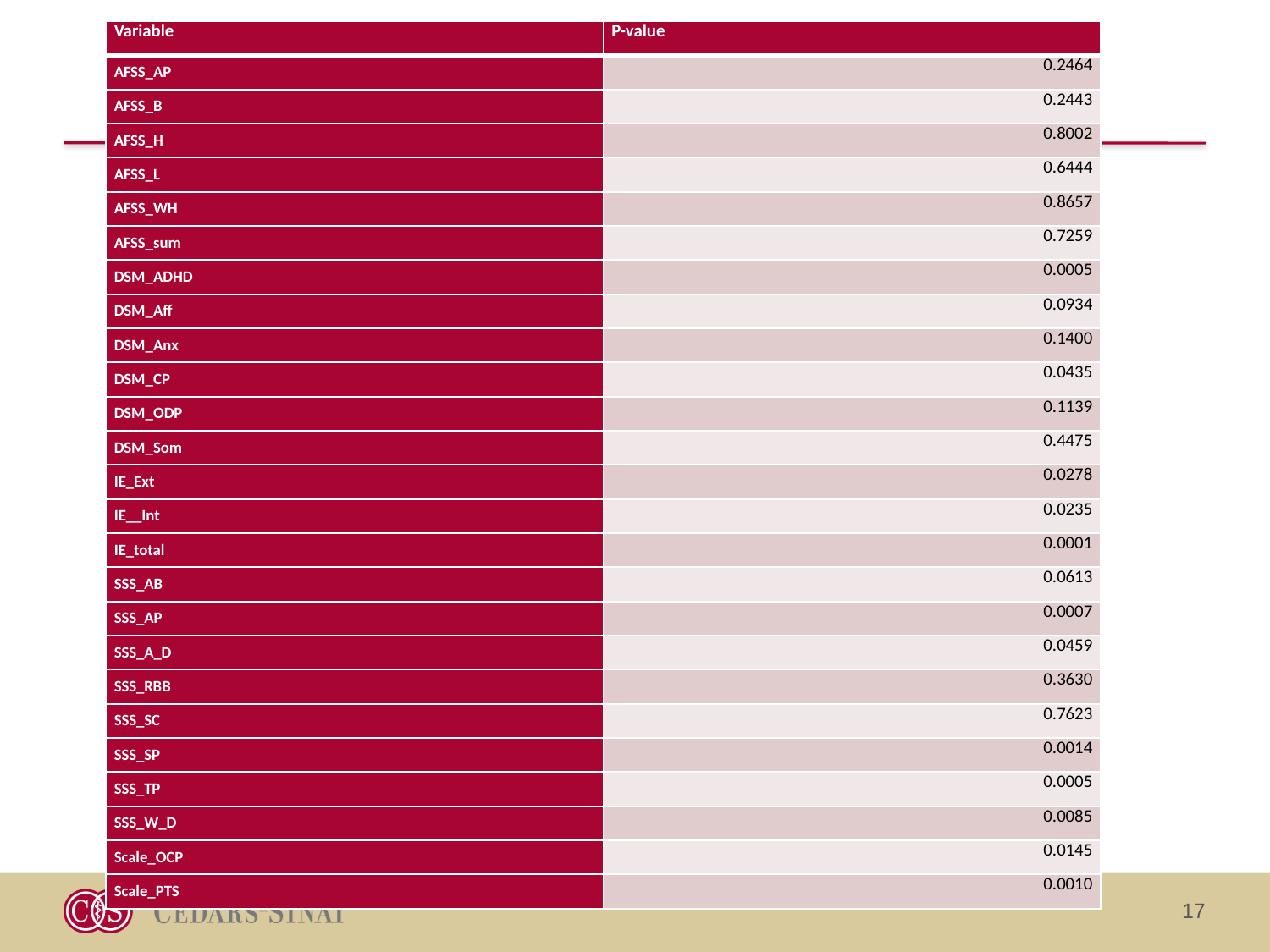

| Variable | P-value |
| --- | --- |
| AFSS\_AP | 0.2464 |
| AFSS\_B | 0.2443 |
| AFSS\_H | 0.8002 |
| AFSS\_L | 0.6444 |
| AFSS\_WH | 0.8657 |
| AFSS\_sum | 0.7259 |
| DSM\_ADHD | 0.0005 |
| DSM\_Aff | 0.0934 |
| DSM\_Anx | 0.1400 |
| DSM\_CP | 0.0435 |
| DSM\_ODP | 0.1139 |
| DSM\_Som | 0.4475 |
| IE\_Ext | 0.0278 |
| IE\_\_Int | 0.0235 |
| IE\_total | 0.0001 |
| SSS\_AB | 0.0613 |
| SSS\_AP | 0.0007 |
| SSS\_A\_D | 0.0459 |
| SSS\_RBB | 0.3630 |
| SSS\_SC | 0.7623 |
| SSS\_SP | 0.0014 |
| SSS\_TP | 0.0005 |
| SSS\_W\_D | 0.0085 |
| Scale\_OCP | 0.0145 |
| Scale\_PTS | 0.0010 |
#

17